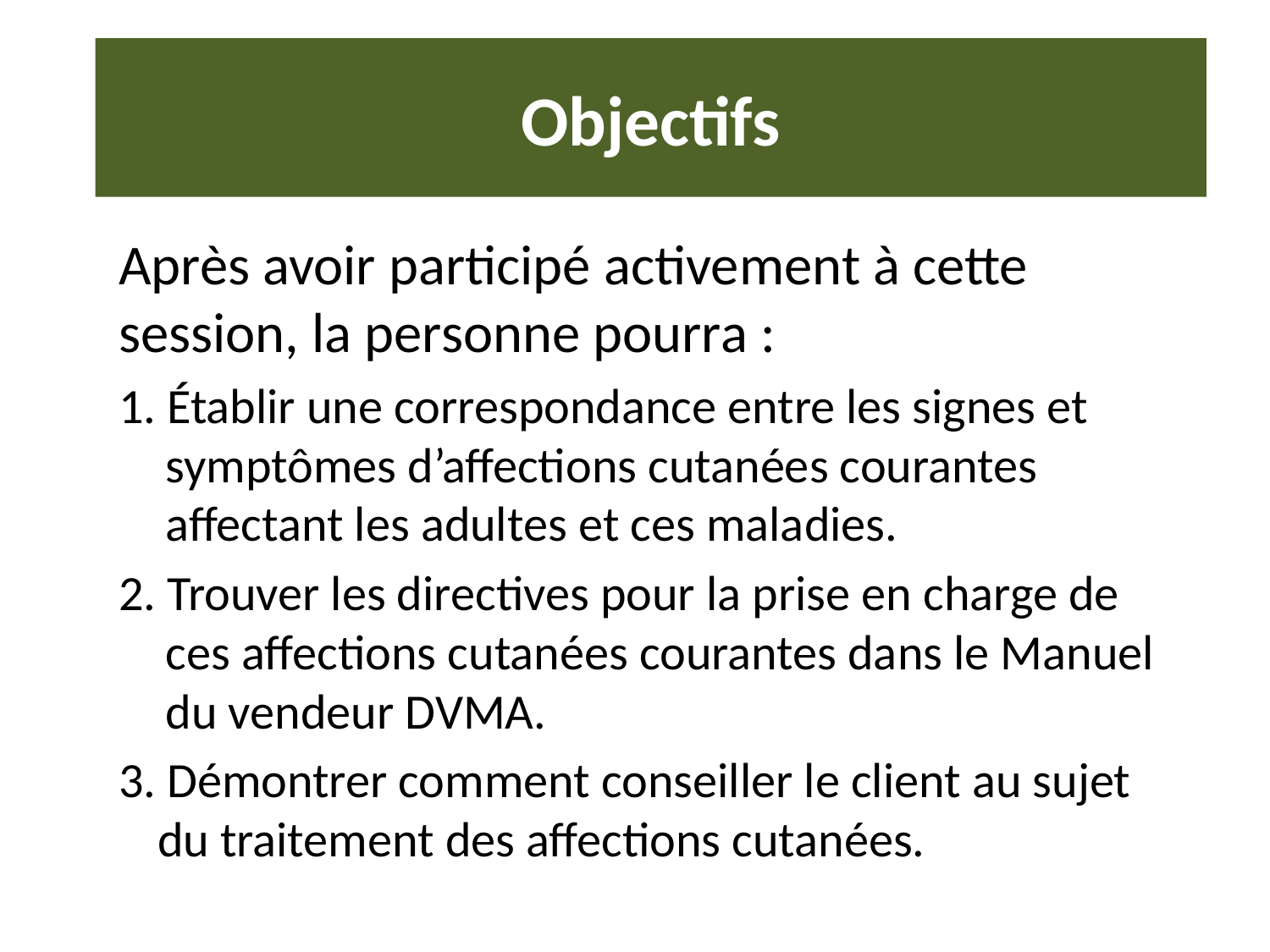

# Objectifs
Après avoir participé activement à cette session, la personne pourra :
1. Établir une correspondance entre les signes et symptômes d’affections cutanées courantes affectant les adultes et ces maladies.
2. Trouver les directives pour la prise en charge de ces affections cutanées courantes dans le Manuel du vendeur DVMA.
3. Démontrer comment conseiller le client au sujet du traitement des affections cutanées.